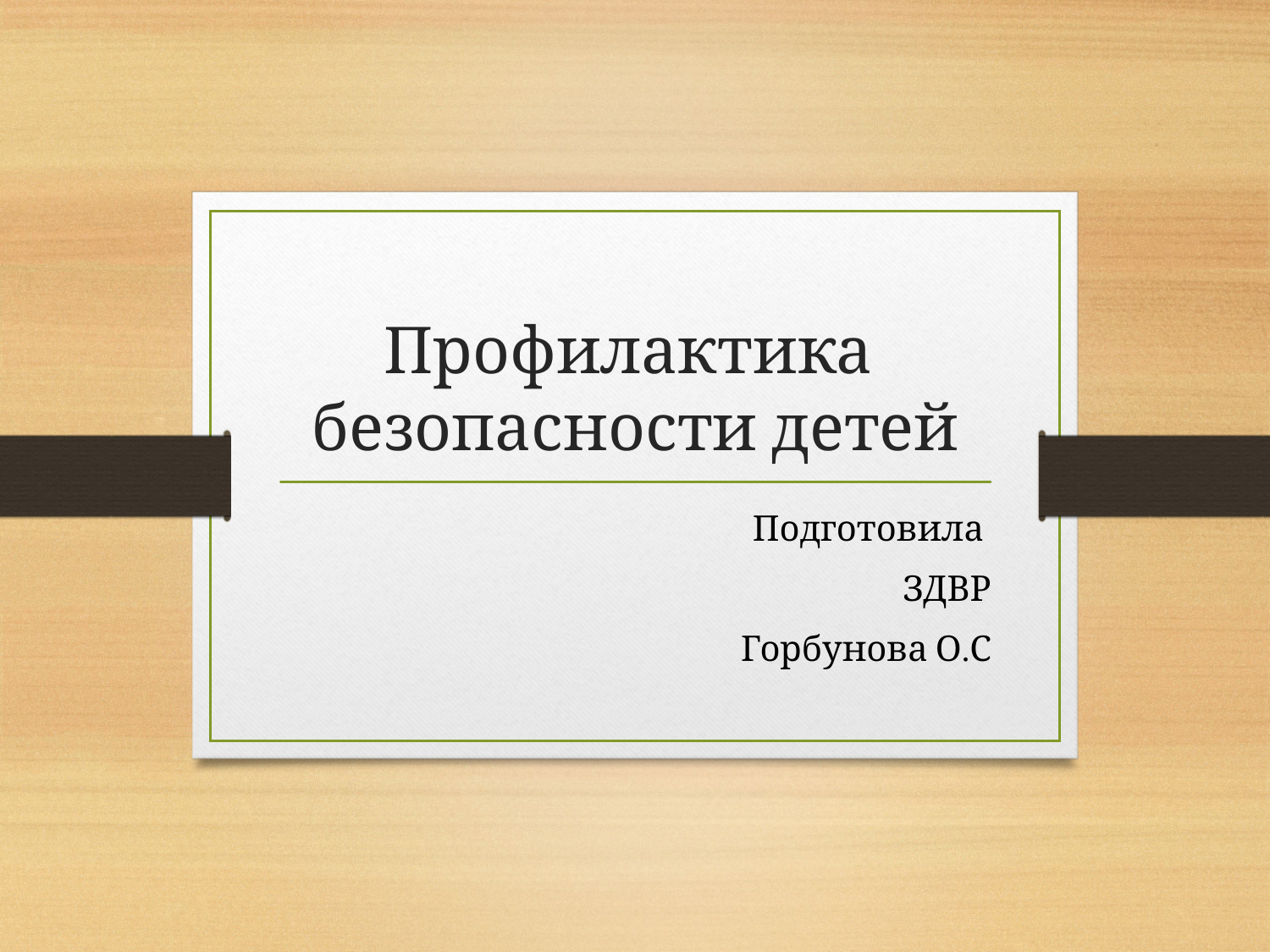

# Профилактика  безопасности детей
Подготовила
ЗДВР
Горбунова О.С